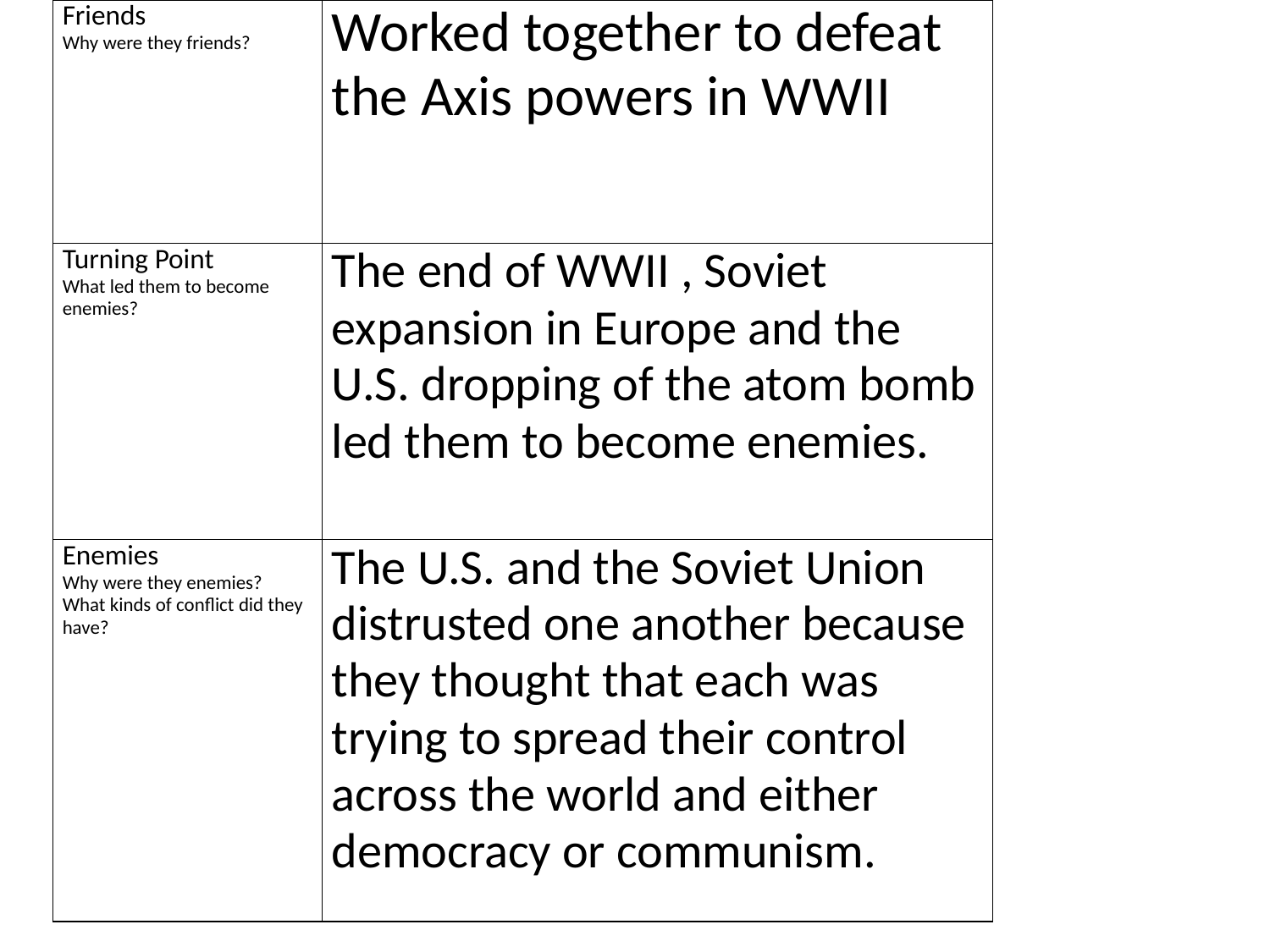

| Friends Why were they friends? | Worked together to defeat the Axis powers in WWII |
| --- | --- |
| Turning Point What led them to become enemies? | The end of WWII , Soviet expansion in Europe and the U.S. dropping of the atom bomb led them to become enemies. |
| Enemies Why were they enemies? What kinds of conflict did they have? | The U.S. and the Soviet Union distrusted one another because they thought that each was trying to spread their control across the world and either democracy or communism. |